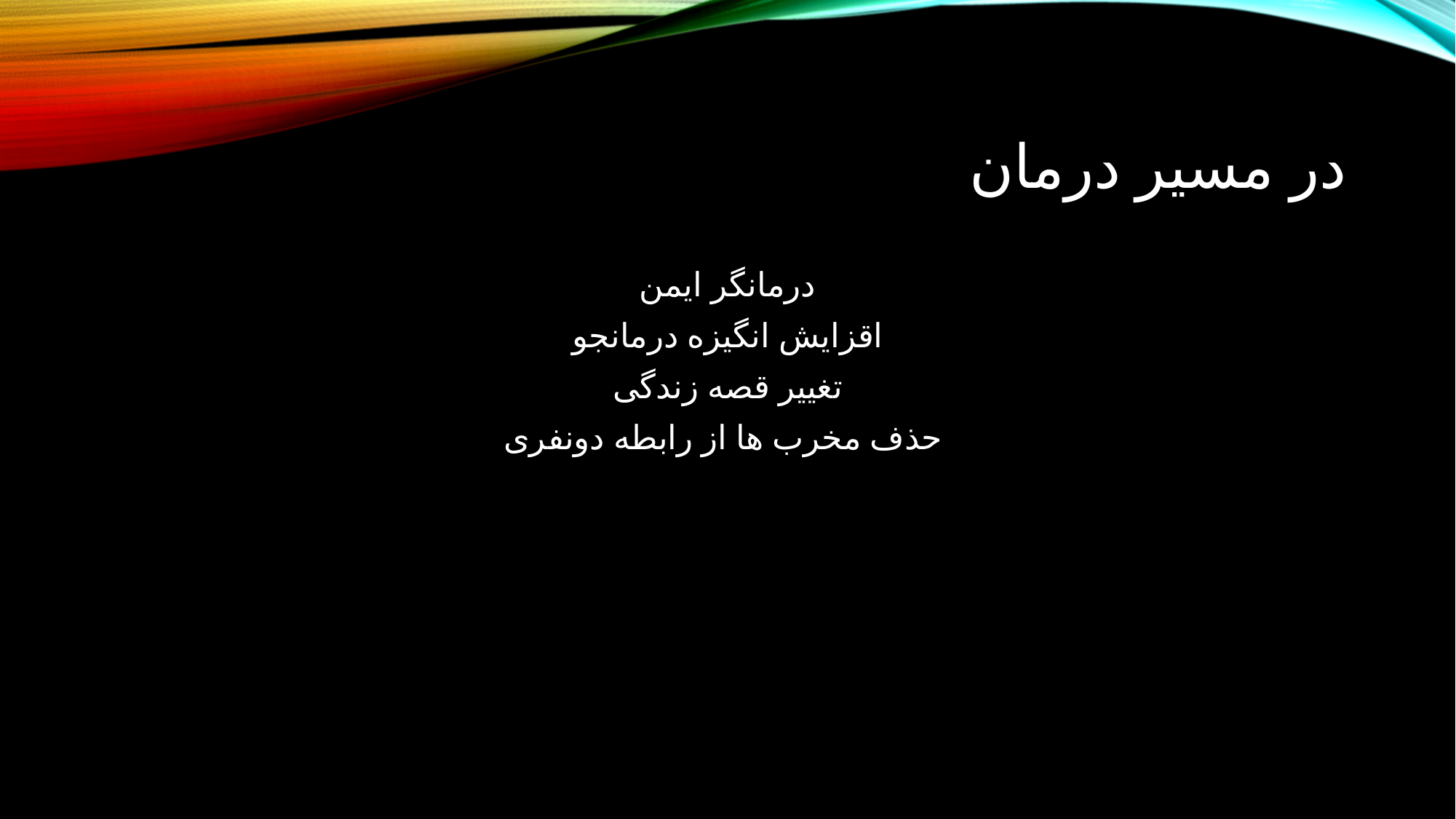

# در مسیر درمان
درمانگر ایمن
اقزایش انگیزه درمانجو
تغییر قصه زندگی
حذف مخرب ها از رابطه دونفری